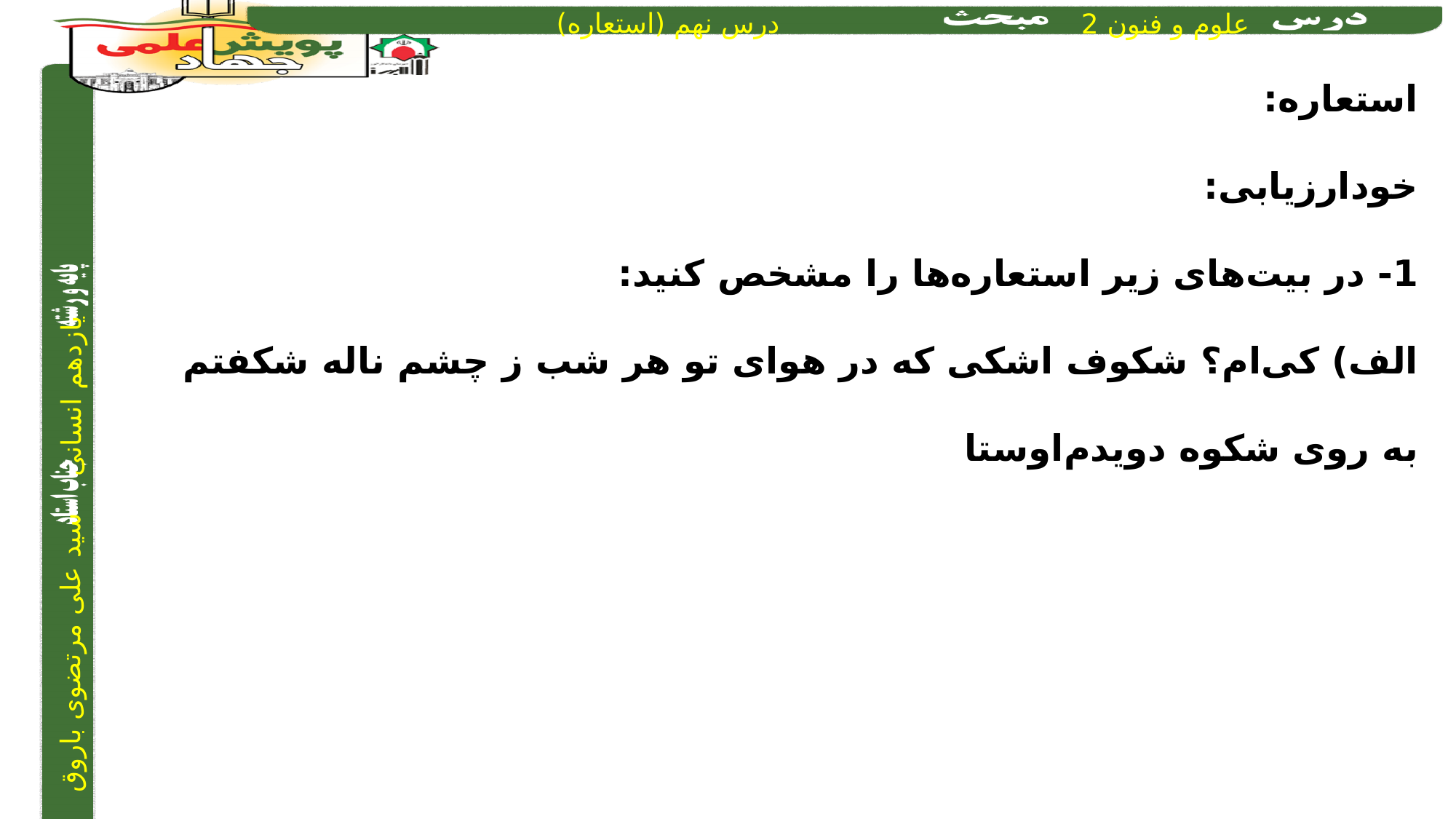

استعاره:
خودارزیابی:
1- در بیت‌های زیر استعاره‌ها را مشخص کنید:
الف) کی‌ام؟ شکوف اشکی که در هوای تو هر شب 	ز چشم ناله شکفتم به روی شکوه دویدم	اوستا